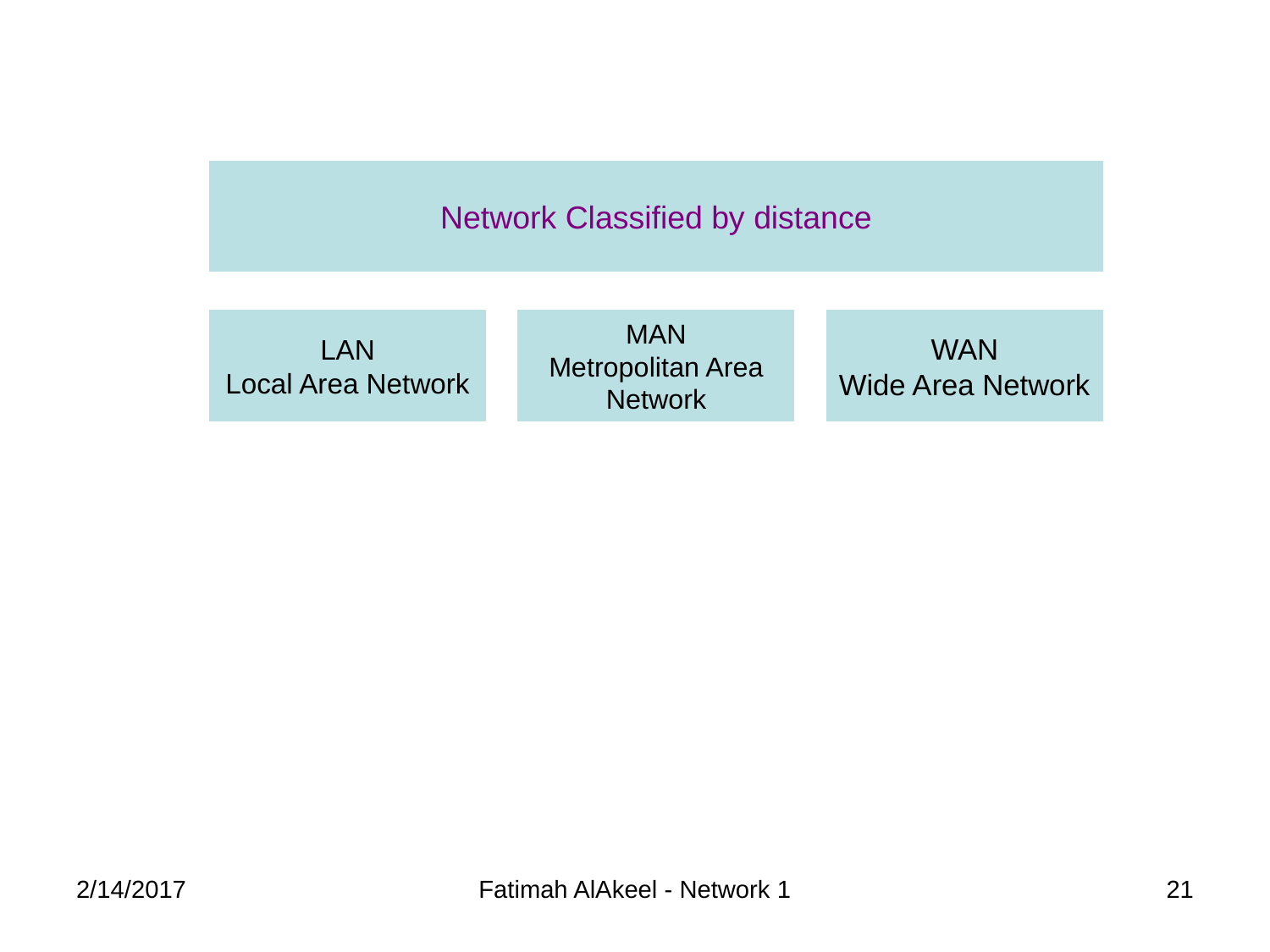

Network Classified by distance
LAN
Local Area Network
MAN
Metropolitan Area Network
WAN
Wide Area Network
2/14/2017
Fatimah AlAkeel - Network 1
21